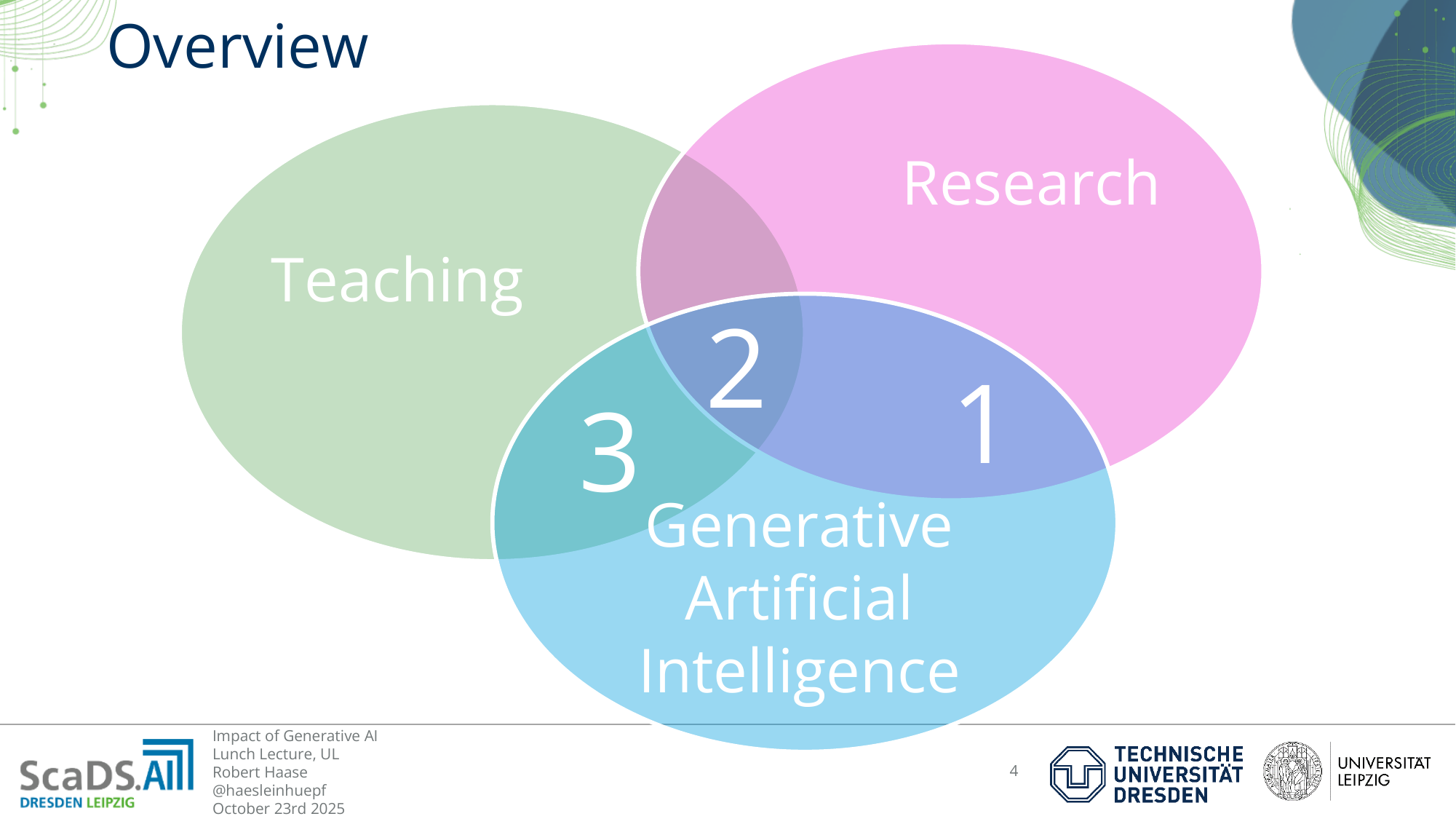

# Overview
Research

Teaching

Generative Artificial Intelligence
2
1
3